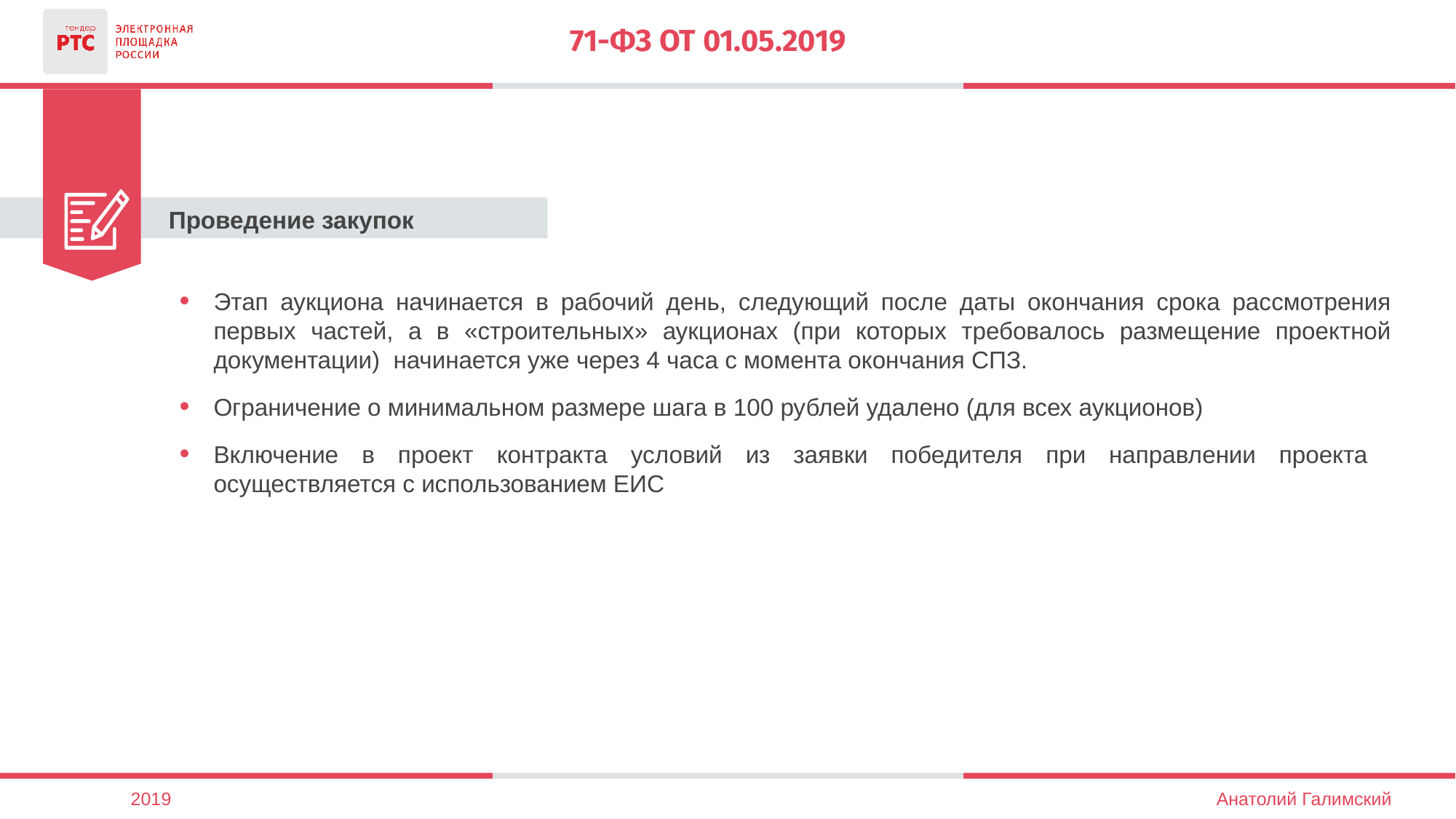

# 71-ФЗ от 01.05.2019

Проведение закупок
Этап аукциона начинается в рабочий день, следующий после даты окончания срока рассмотрения первых частей, а в «строительных» аукционах (при которых требовалось размещение проектной документации)  начинается уже через 4 часа с момента окончания СПЗ.
Ограничение о минимальном размере шага в 100 рублей удалено (для всех аукционов)
Включение в проект контракта условий из заявки победителя при направлении проекта  осуществляется с использованием ЕИС

2019
Анатолий Галимский